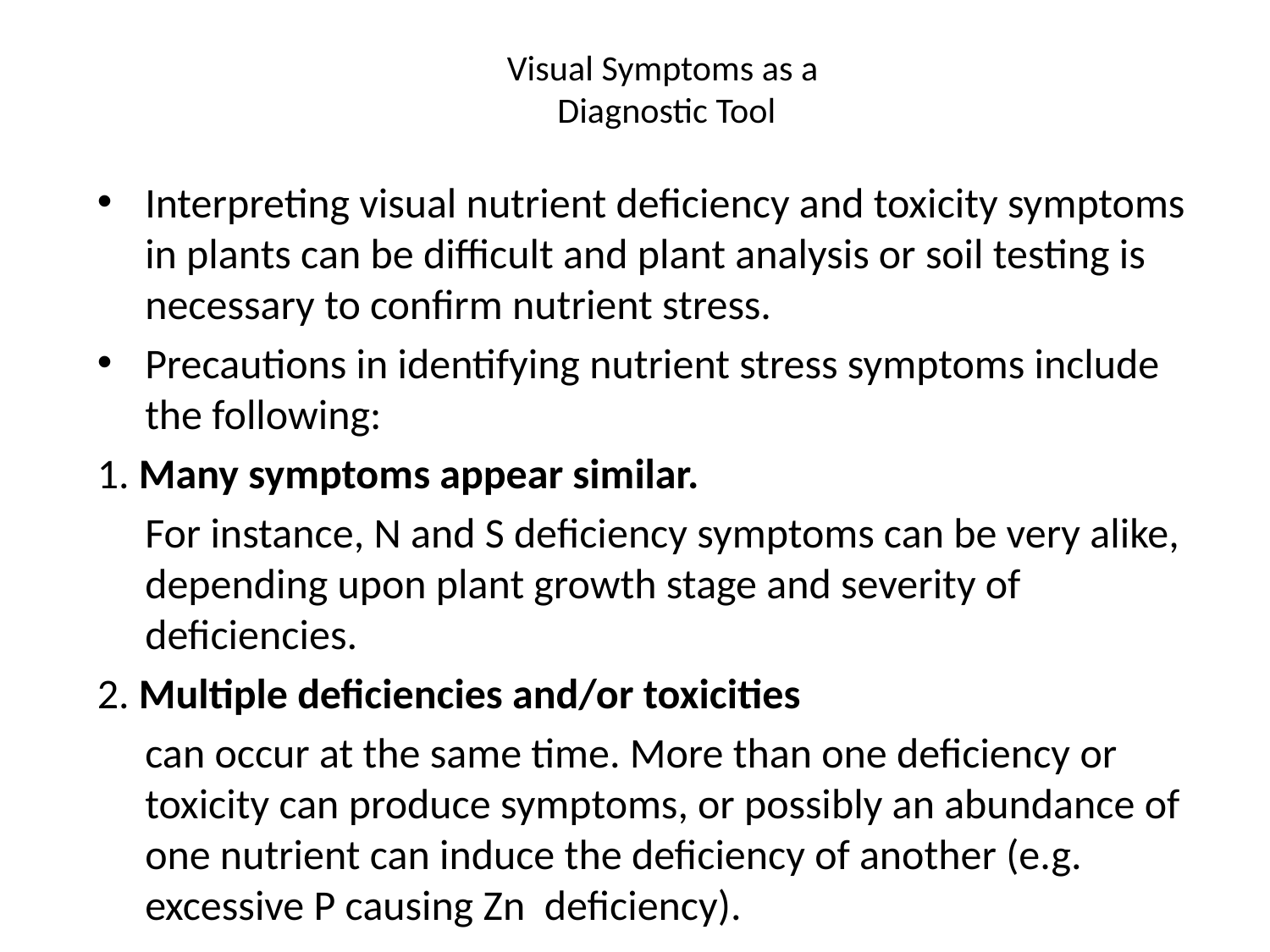

# Visual Symptoms as a Diagnostic Tool
Interpreting visual nutrient deficiency and toxicity symptoms in plants can be difficult and plant analysis or soil testing is necessary to confirm nutrient stress.
Precautions in identifying nutrient stress symptoms include the following:
1. Many symptoms appear similar.
	For instance, N and S deficiency symptoms can be very alike, depending upon plant growth stage and severity of deficiencies.
2. Multiple deficiencies and/or toxicities
	can occur at the same time. More than one deficiency or toxicity can produce symptoms, or possibly an abundance of one nutrient can induce the deficiency of another (e.g. excessive P causing Zn  deficiency).